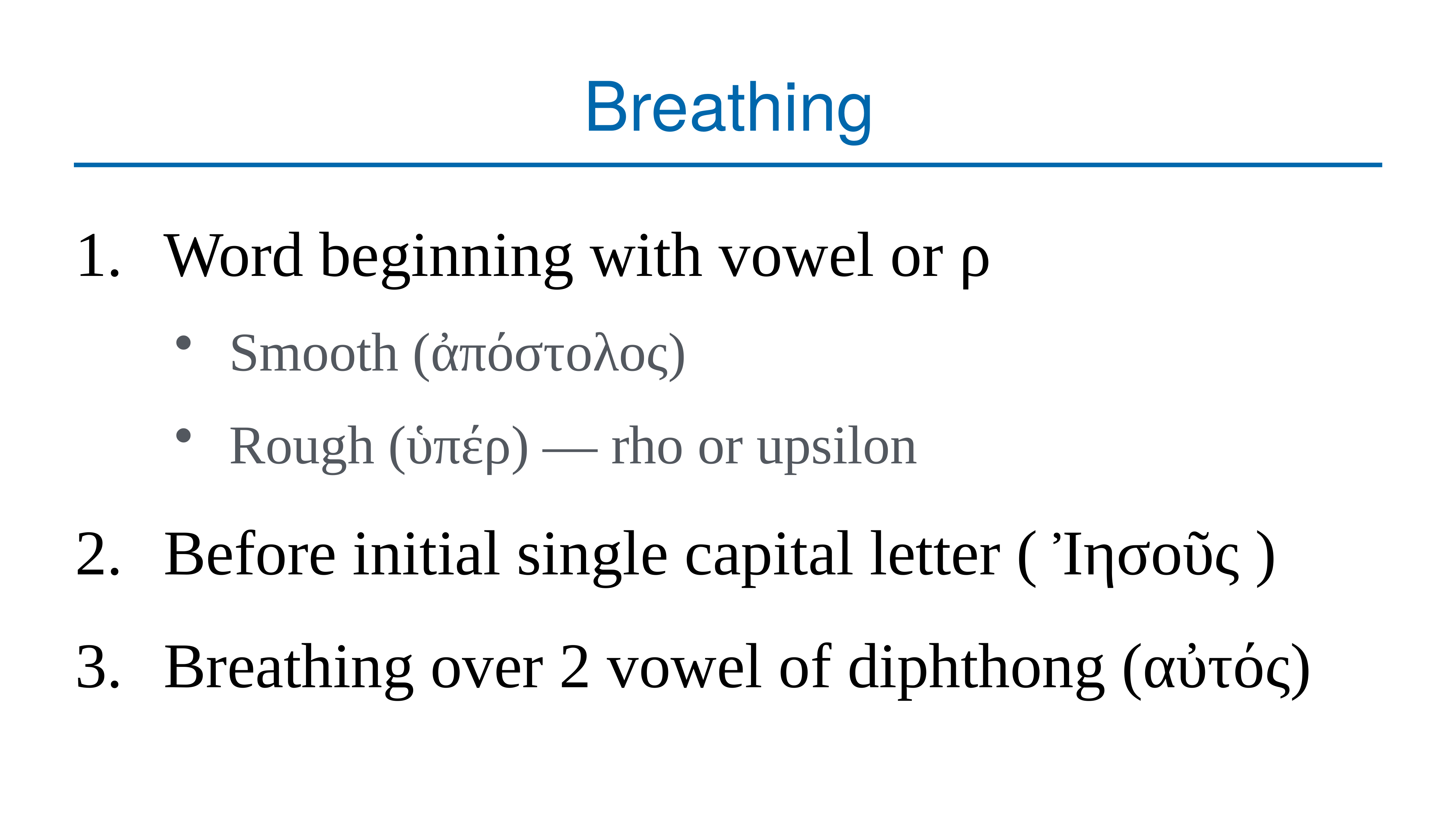

# Breathing
Word beginning with vowel or ρ
Smooth (ἀπόστολος)
Rough (ὑπέρ) — rho or upsilon
Before initial single capital letter ( Ἰησοῦς )
Breathing over 2 vowel of diphthong (αὐτός)